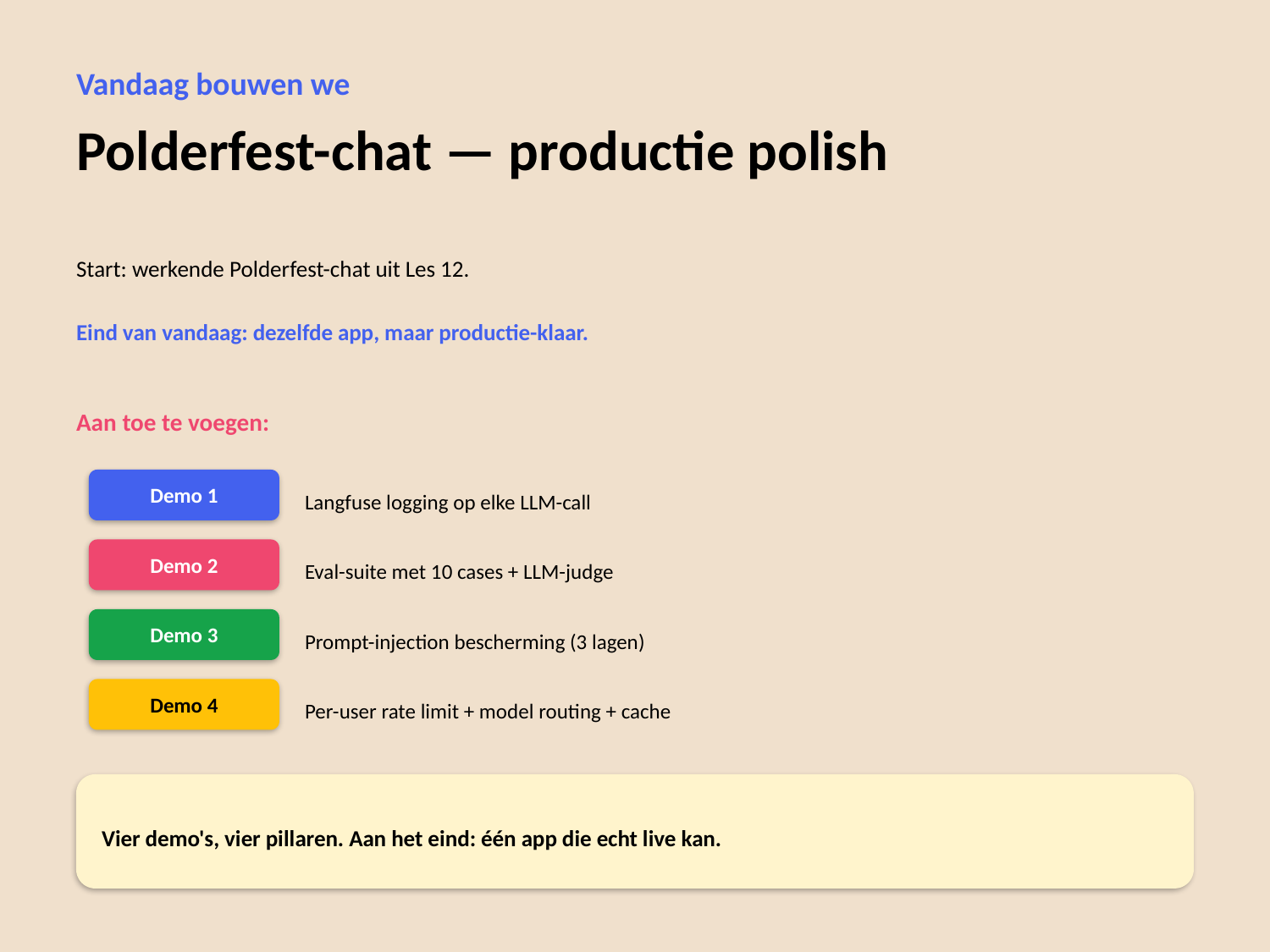

Vandaag bouwen we
Polderfest-chat — productie polish
Start: werkende Polderfest-chat uit Les 12.
Eind van vandaag: dezelfde app, maar productie-klaar.
Aan toe te voegen:

Demo 1
Langfuse logging op elke LLM-call

Demo 2
Eval-suite met 10 cases + LLM-judge

Demo 3
Prompt-injection bescherming (3 lagen)

Demo 4
Per-user rate limit + model routing + cache

Vier demo's, vier pillaren. Aan het eind: één app die echt live kan.